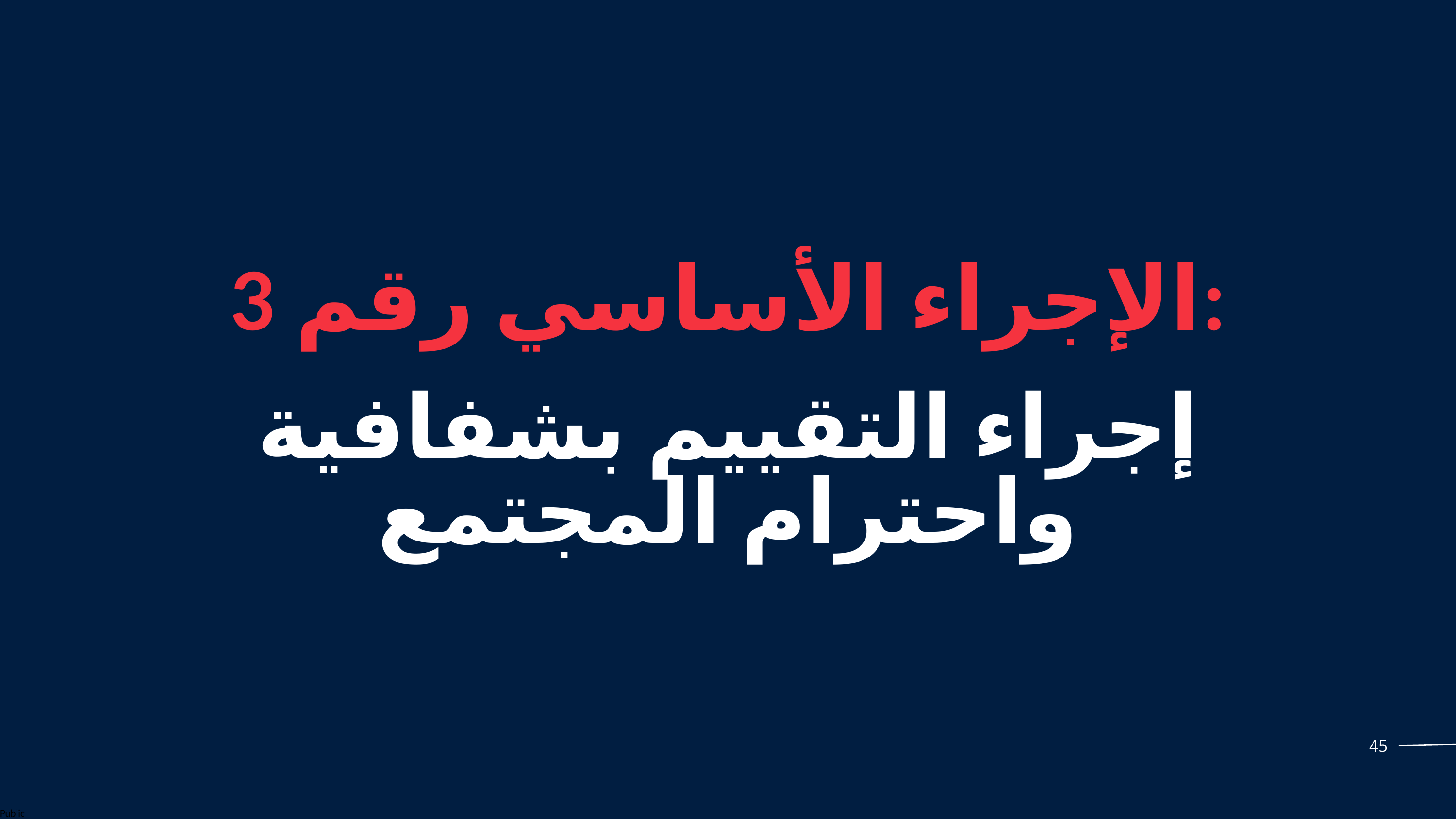

الإجراء الأساسي رقم 3:

إجراء التقييم بشفافية واحترام المجتمع